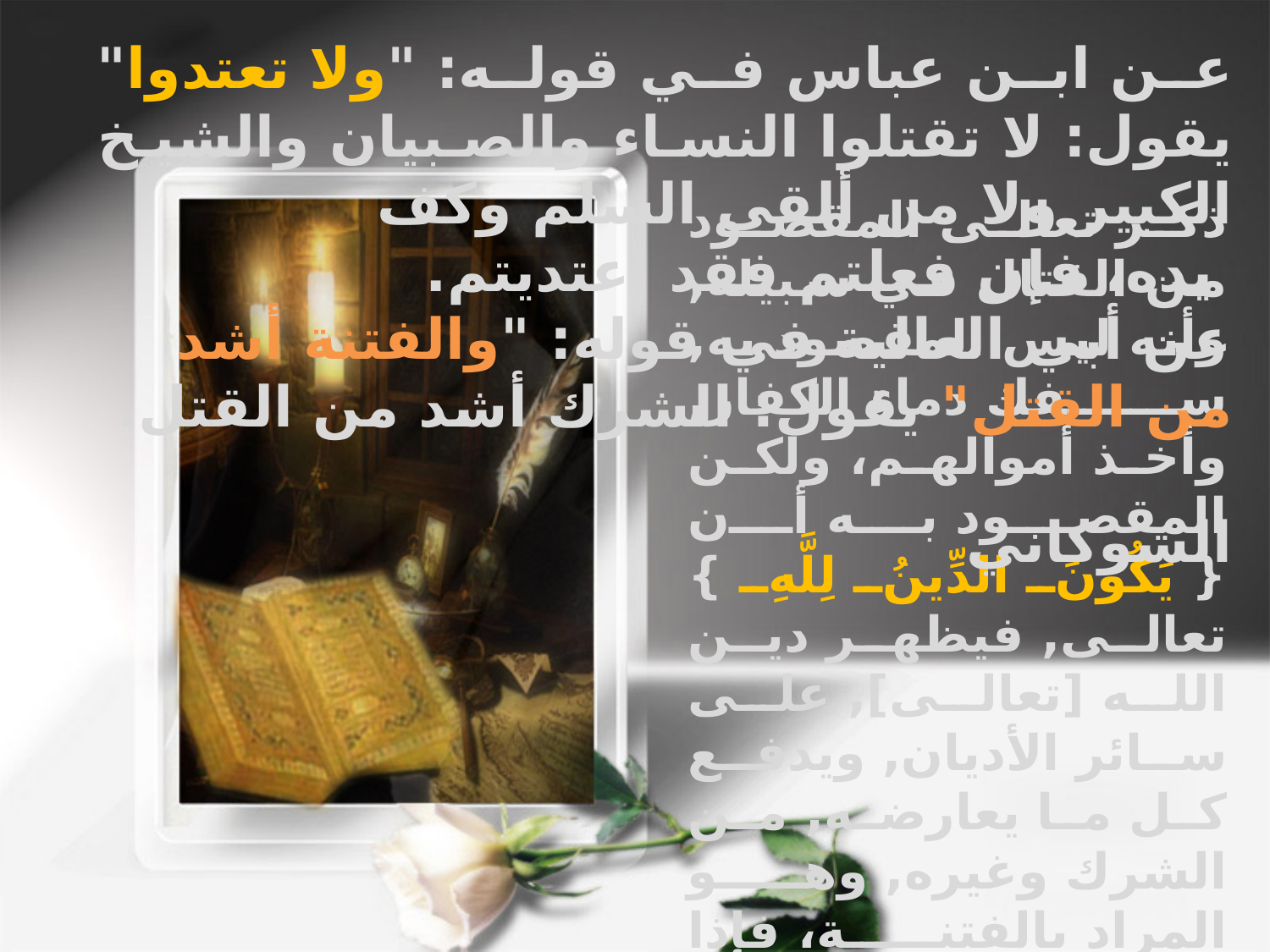

عن ابن عباس في قوله: "ولا تعتدوا" يقول: لا تقتلوا النساء والصبيان والشيخ الكبير ولا من ألقى السلم وكف
 يده، فإن فعلتم فقد اعتديتم.
عن أبي العالية في قوله: "والفتنة أشد
من القتل" يقول: الشرك أشد من القتل.
الشوكاني
ذكر تعالى المقصود من القتال في سبيله, وأنه ليس المقصود به, سفك دماء الكفار, وأخذ أموالهم، ولكن المقصود به أن { يَكُونَ الدِّينُ لِلَّهِ } تعالى, فيظهر دين الله [تعالى], على سائر الأديان, ويدفع كل ما يعارضه, من الشرك وغيره, وهو المراد بالفتنة، فإذا حصل هذا المقصود, فلا قتل ولا قتال،    السعدي